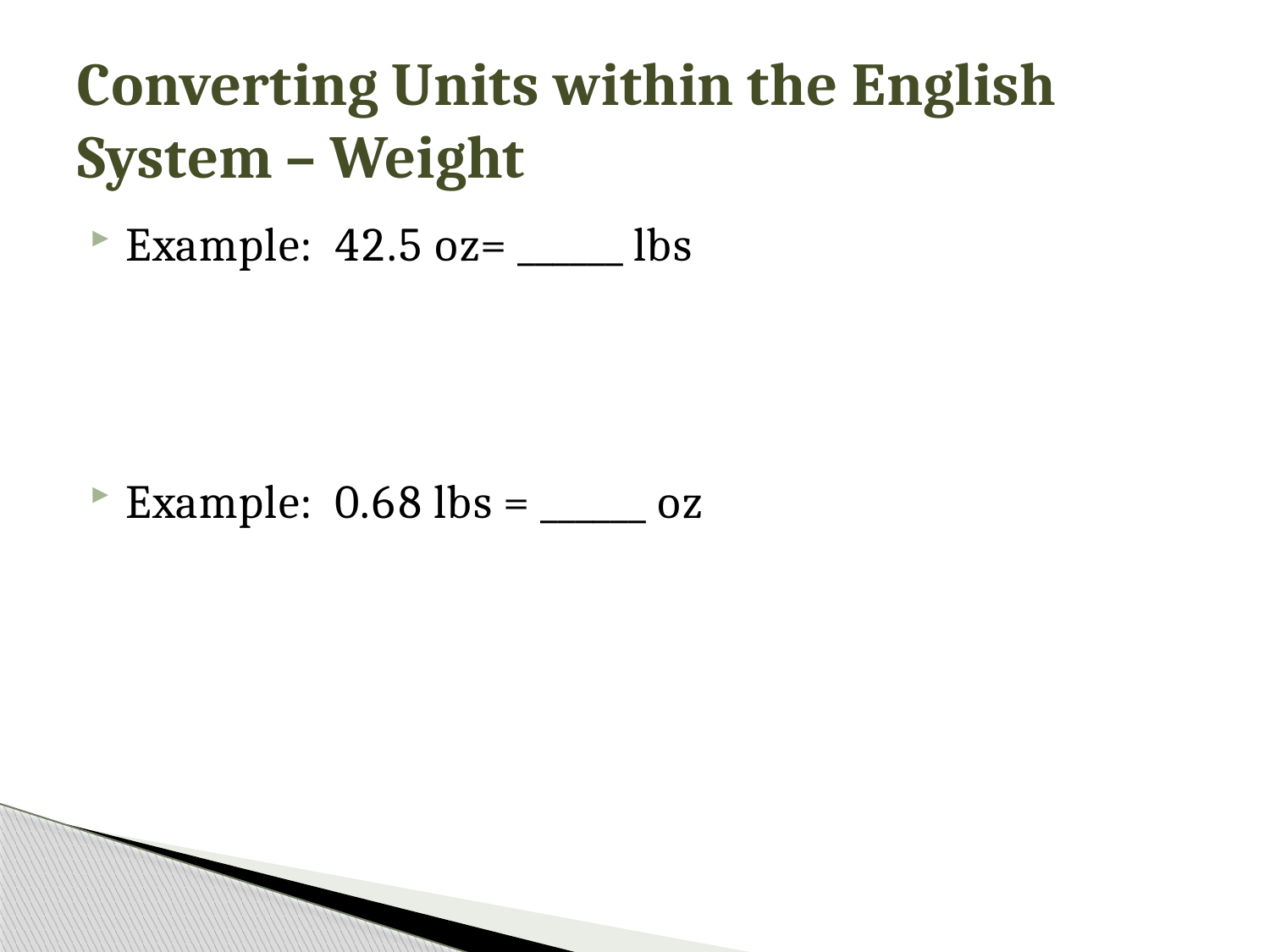

# Converting Units within the English System – Weight
Example:  42.5 oz= ______ lbs

Example:  0.68 lbs = ______ oz